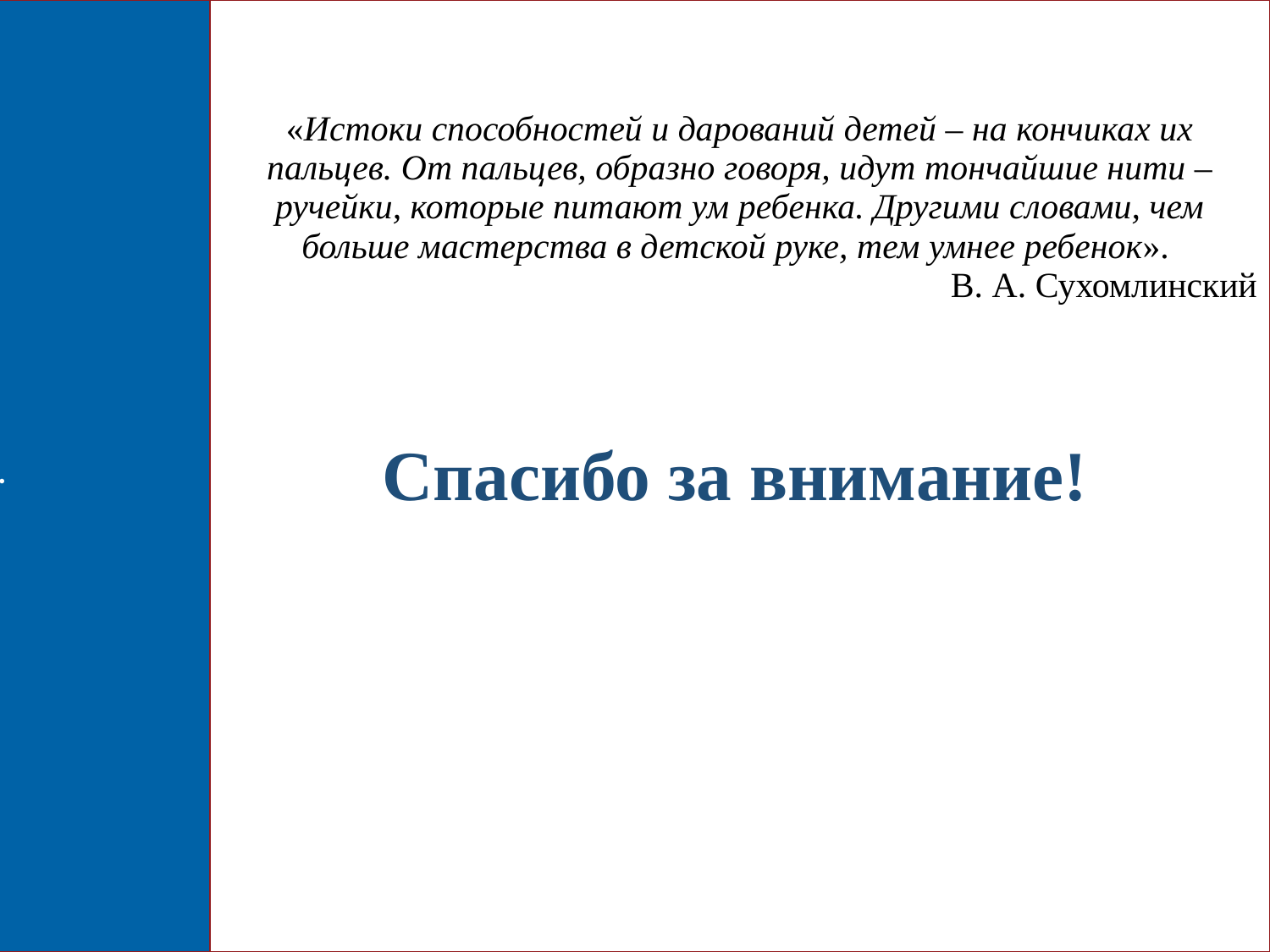

| . | «Истоки способностей и дарований детей – на кончиках их пальцев. От пальцев, образно говоря, идут тончайшие нити – ручейки, которые питают ум ребенка. Другими словами, чем больше мастерства в детской руке, тем умнее ребенок». В. А. Сухомлинский |
| --- | --- |
# Спасибо за внимание!